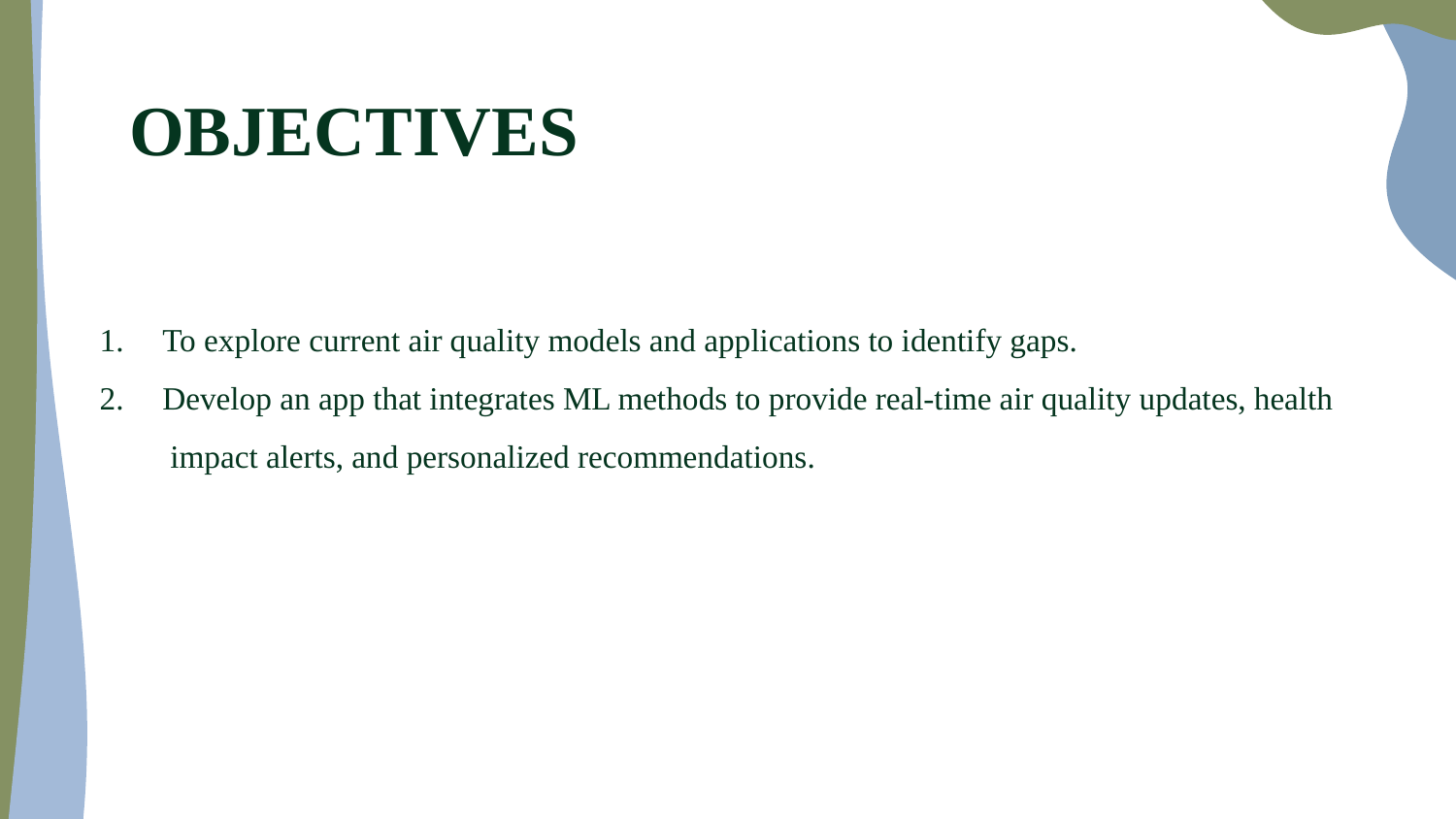

# OBJECTIVES
 To explore current air quality models and applications to identify gaps.
 Develop an app that integrates ML methods to provide real-time air quality updates, health
  impact alerts, and personalized recommendations.